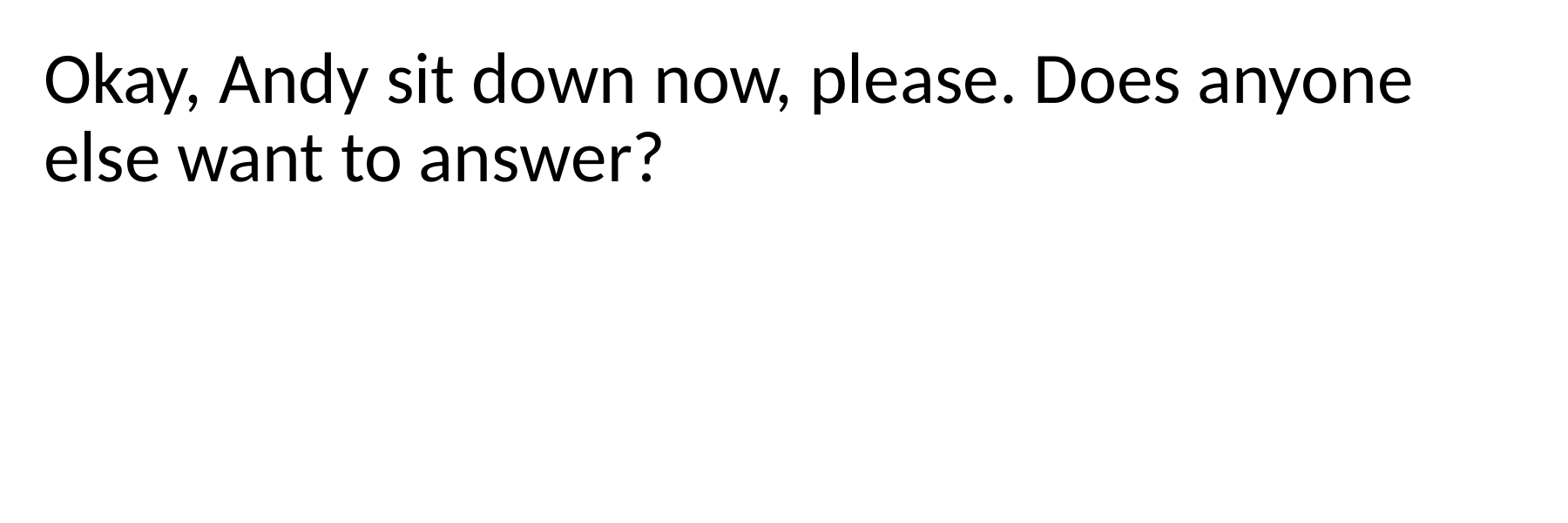

Okay, Andy sit down now, please. Does anyone else want to answer?